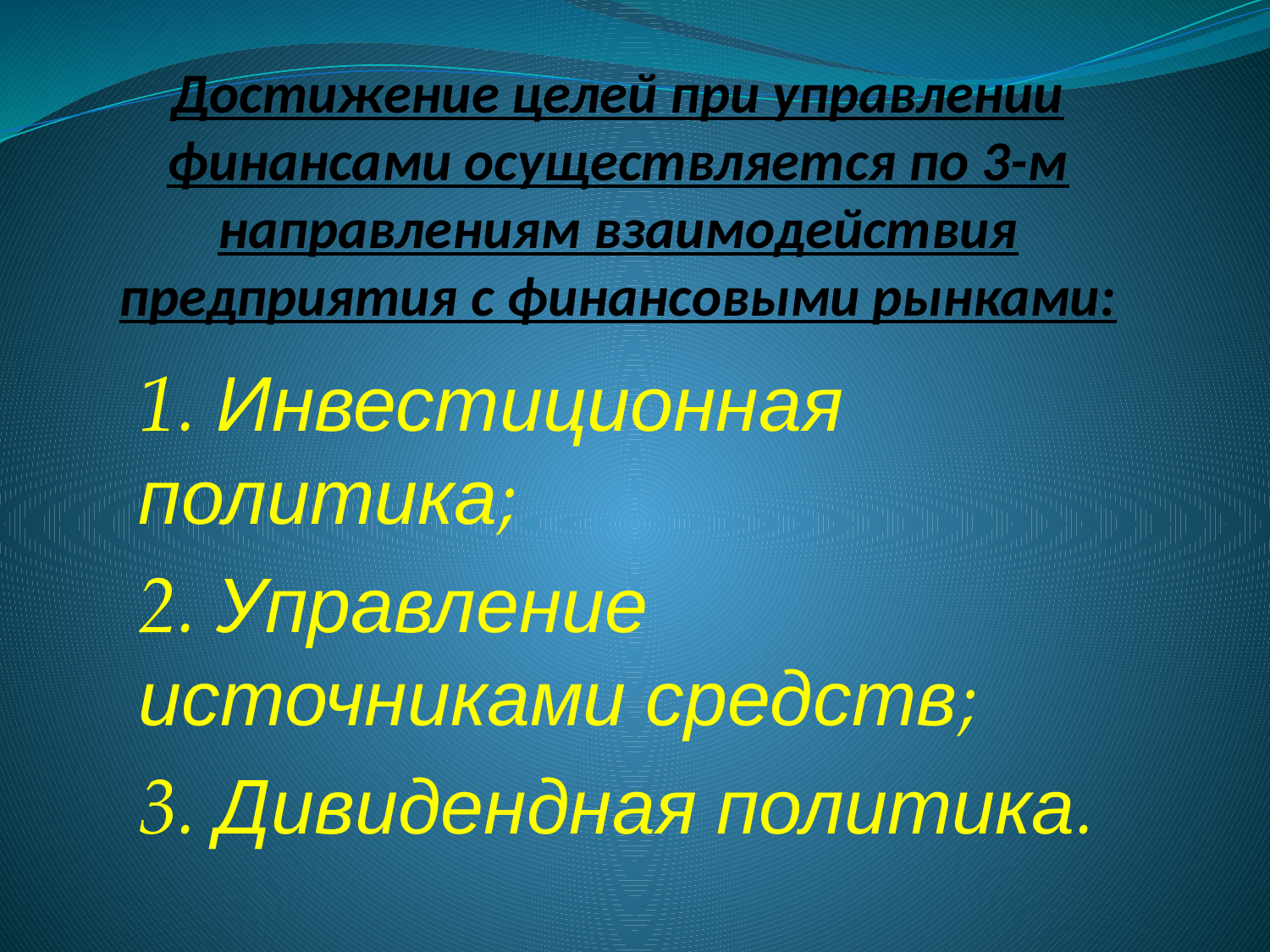

# Достижение целей при управлении финансами осуществляется по 3-м направлениям взаимодействия предприятия с финансовыми рынками:
1. Инвестиционная политика;
2. Управление источниками средств;
3. Дивидендная политика.